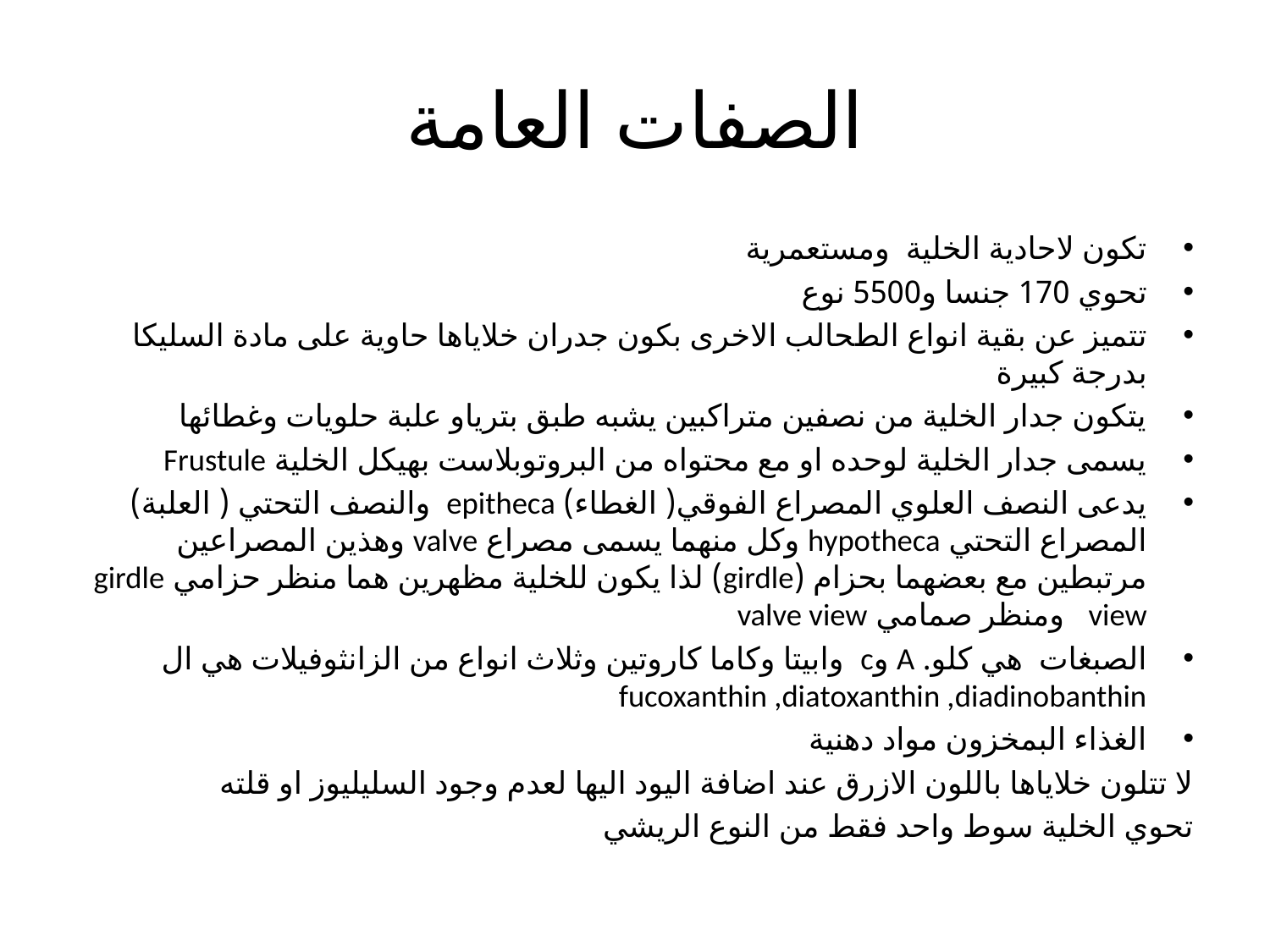

# الصفات العامة
تكون لاحادية الخلية  ومستعمرية
تحوي 170 جنسا و5500 نوع
تتميز عن بقية انواع الطحالب الاخرى بكون جدران خلاياها حاوية على مادة السليكا بدرجة كبيرة
يتكون جدار الخلية من نصفين متراكبين يشبه طبق بترياو علبة حلويات وغطائها
يسمى جدار الخلية لوحده او مع محتواه من البروتوبلاست بهيكل الخلية Frustule
يدعى النصف العلوي المصراع الفوقي( الغطاء) epitheca  والنصف التحتي ( العلبة) المصراع التحتي hypotheca وكل منهما يسمى مصراع valve وهذين المصراعين مرتبطين مع بعضهما بحزام (girdle) لذا يكون للخلية مظهرين هما منظر حزامي girdle view   ومنظر صمامي valve view
الصبغات  هي كلو. A وc  وابيتا وكاما كاروتين وثلاث انواع من الزانثوفيلات هي ال fucoxanthin ,diatoxanthin ,diadinobanthin
الغذاء البمخزون مواد دهنية
لا تتلون خلاياها باللون الازرق عند اضافة اليود اليها لعدم وجود السليليوز او قلته
تحوي الخلية سوط واحد فقط من النوع الريشي